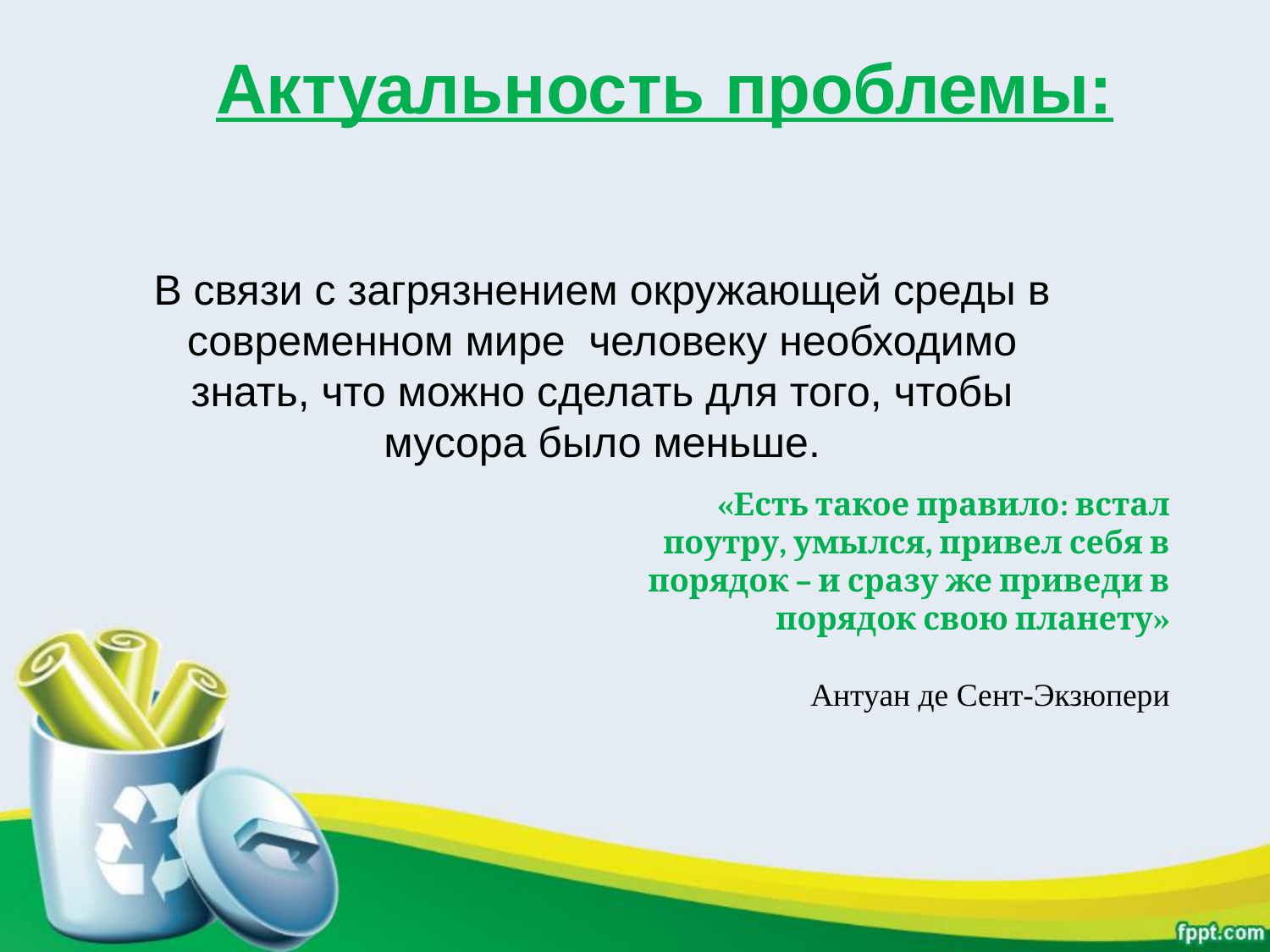

# Актуальность проблемы:
В связи с загрязнением окружающей среды в современном мире  человеку необходимо знать, что можно сделать для того, чтобы мусора было меньше.

«Есть такое правило: встал поутру, умылся, привел себя в порядок – и сразу же приведи в порядок свою планету»

Антуан де Сент-Экзюпери